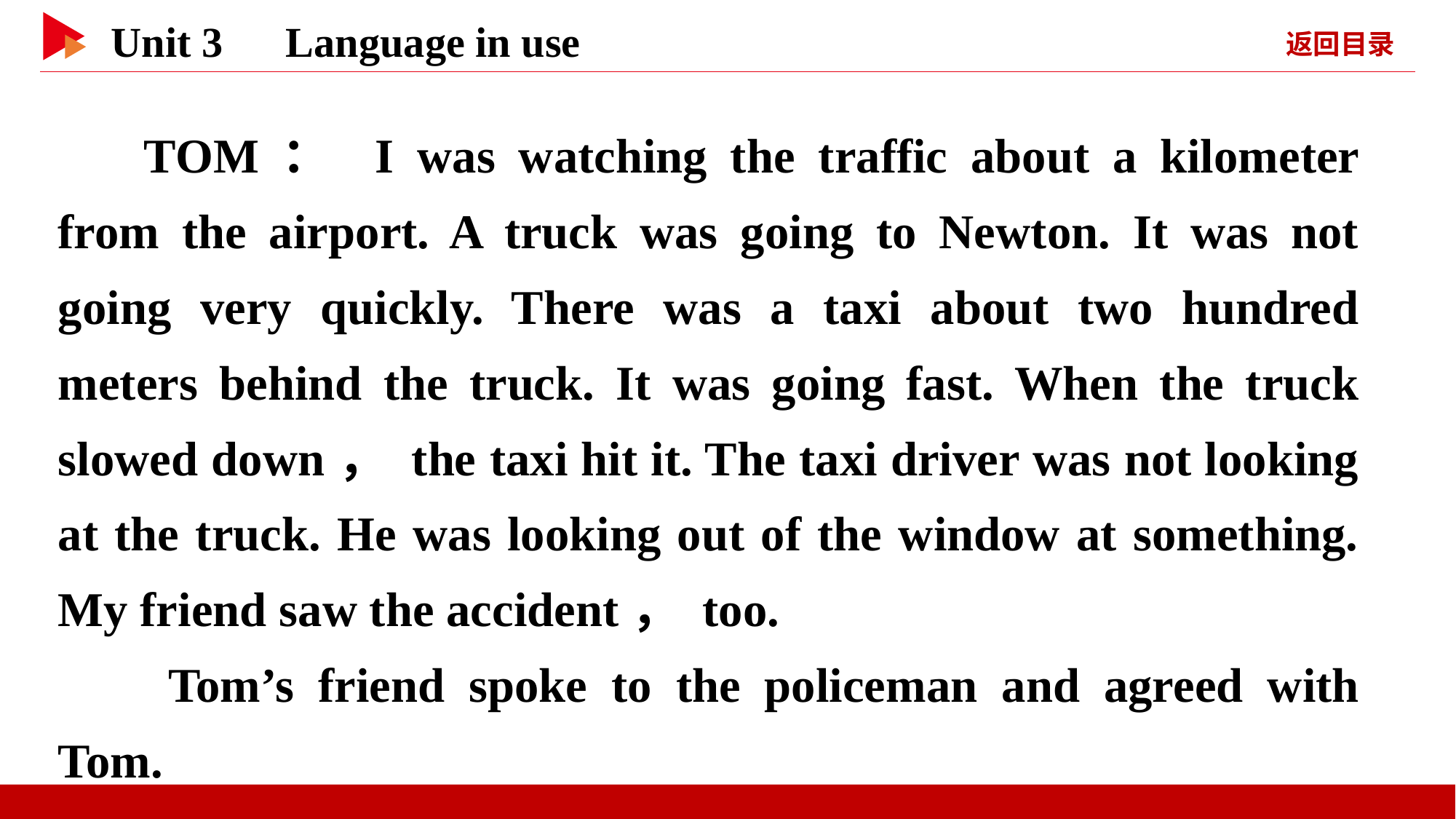

TOM： I was watching the traffic about a kilometer from the airport. A truck was going to Newton. It was not going very quickly. There was a taxi about two hundred meters behind the truck. It was going fast. When the truck slowed down， the taxi hit it. The taxi driver was not looking at the truck. He was looking out of the window at something. My friend saw the accident， too.
 Tom’s friend spoke to the policeman and agreed with Tom.